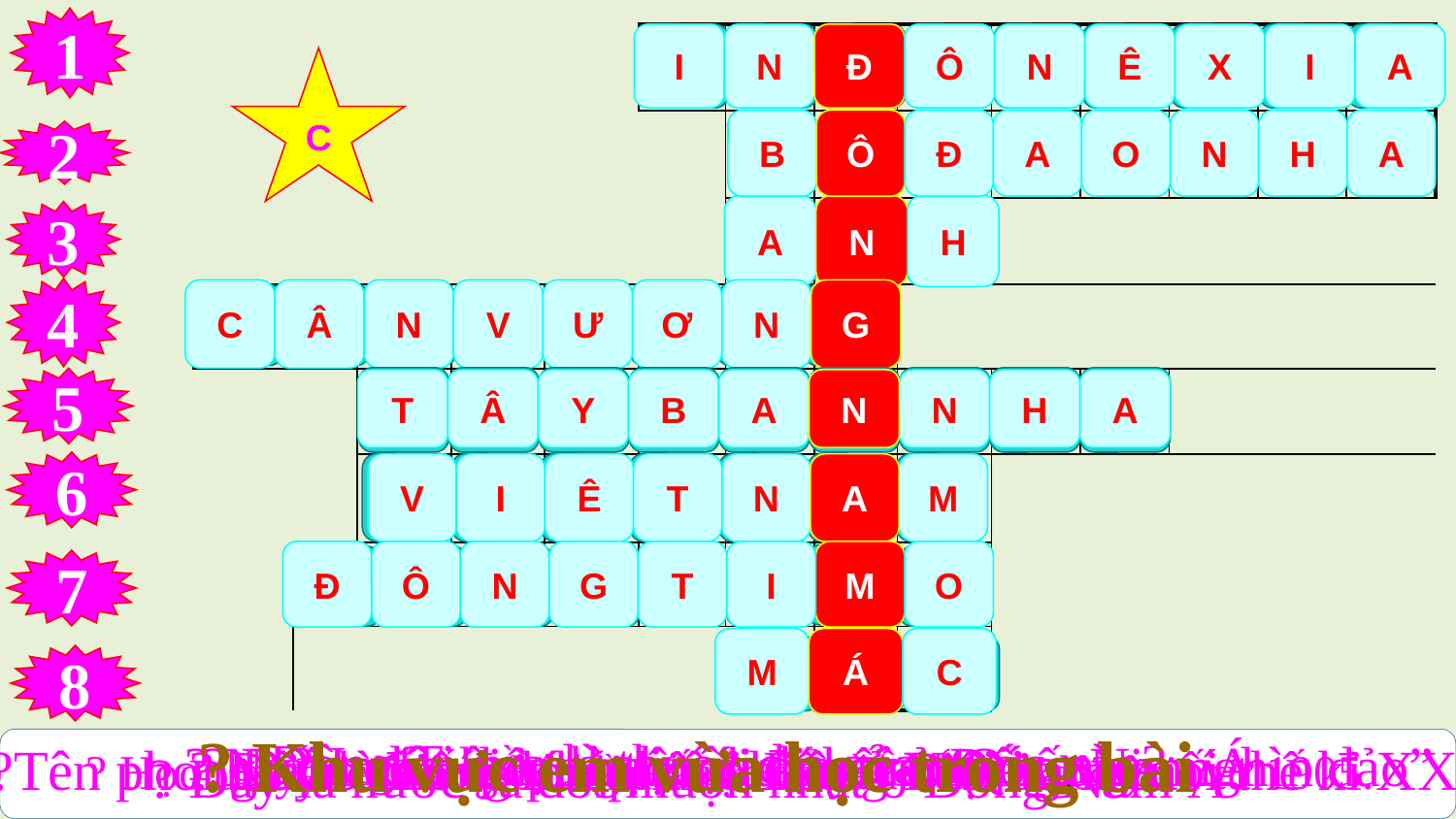

1
|  |  |  |  |  |  |  |  |  |  |  |  |  |  |  |
| --- | --- | --- | --- | --- | --- | --- | --- | --- | --- | --- | --- | --- | --- | --- |
|  |  |  |  |  |  |  |  |  |  |  |  |  |  |  |
|  |  |  |  |  |  |  |  |  |  |  |  |  |  |  |
|  |  |  |  |  |  |  |  |  |  |  |  |  |  |  |
|  |  |  |  |  |  |  |  |  |  |  |  |  |  |  |
|  |  |  |  |  |  |  |  |  |  |  |  |  |  |  |
|  |  |  |  |  |  |  |  |  |  |  |  |  |  |  |
|  |  |  |  |  |  |  |  |  |  |  |  |  |  |  |
I
N
Đ
Ô
N
Ê
X
I
A

C
B
Ô
Đ
A
O
N
H
A

2
A
N
H

3
4
C
Â
N
V
Ư
Ơ
N
G

5
T
Â
Y
B
A
N
N
H
A
6

V
I
Ê
T
N
A
M
Đ
Ô
N
G
T
I
M
O

7
M
Á
C

8
? Khu vực em vừa học trong bài
Đông Ti-mo là thuộc địa của nước nào?
? Inđônêxia là thuộc địa của nước này
? Nước có nhiều thuộc địa nhất ở Đông Nam Á
? Đất nước được gọi với các tên “Quốc gia nghìn đảo”
? Đây là nước lớn nhất ở Đông Dương.
?Tên phong trào chống pháp tiêu biểu ở Việt nam cuối thế kỉ XX

? Học thuyết của ông bắt đầu được truyền bá ở Inđônêxia từ 1905.
? Đây là nước ra đời muộn nhất ở Đông Nam Á